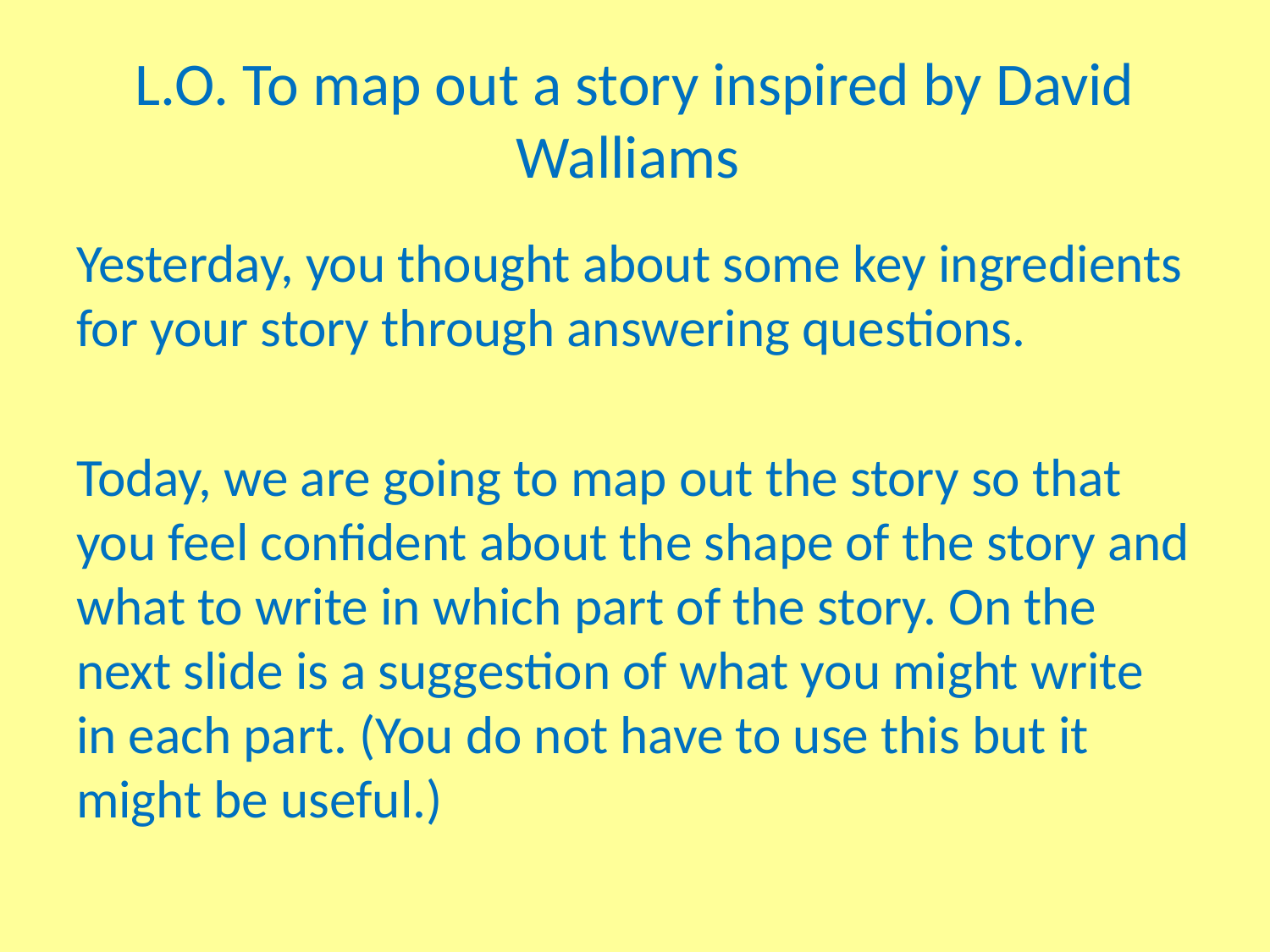

# L.O. To map out a story inspired by David Walliams
Yesterday, you thought about some key ingredients for your story through answering questions.

Today, we are going to map out the story so that you feel confident about the shape of the story and what to write in which part of the story. On the next slide is a suggestion of what you might write in each part. (You do not have to use this but it might be useful.)